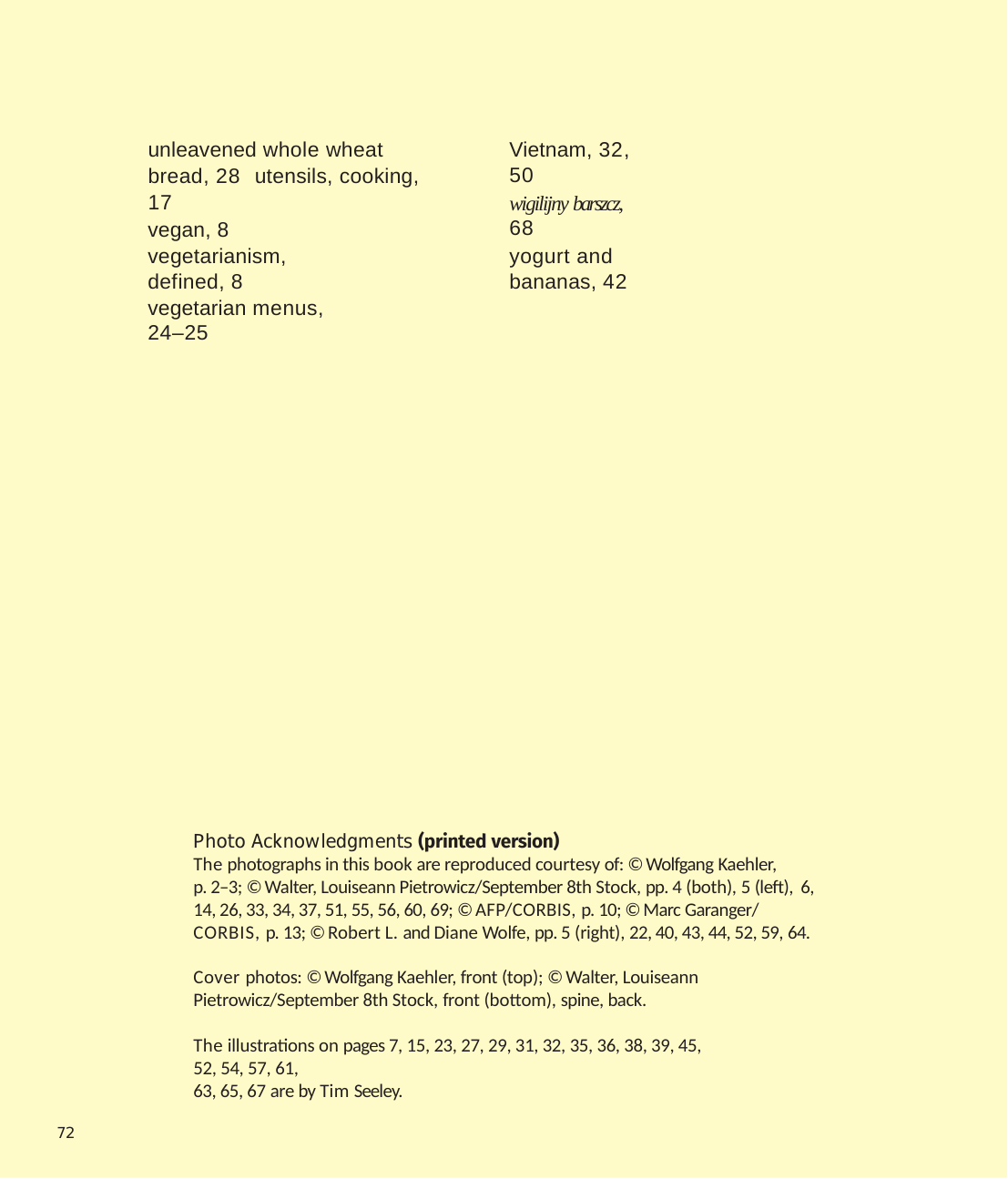

unleavened whole wheat bread, 28  utensils, cooking, 17
Vietnam, 32, 50
wigilijny barszcz, 68
vegan, 8
vegetarianism, defined, 8
vegetarian menus, 24–25
yogurt and bananas, 42
Photo Acknowledgments (printed version)
The photographs in this book are reproduced courtesy of: © Wolfgang Kaehler,
p. 2–3; © Walter, Louiseann Pietrowicz/September 8th Stock, pp. 4 (both), 5 (left),  6, 14, 26, 33, 34, 37, 51, 55, 56, 60, 69; © AFP/CORBIS, p. 10; © Marc Garanger/  CORBIS, p. 13; © Robert L. and Diane Wolfe, pp. 5 (right), 22, 40, 43, 44, 52, 59, 64.

Cover photos: © Wolfgang Kaehler, front (top); © Walter, Louiseann  Pietrowicz/September 8th Stock, front (bottom), spine, back.

The illustrations on pages 7, 15, 23, 27, 29, 31, 32, 35, 36, 38, 39, 45, 52, 54, 57, 61,
63, 65, 67 are by Tim Seeley.
72